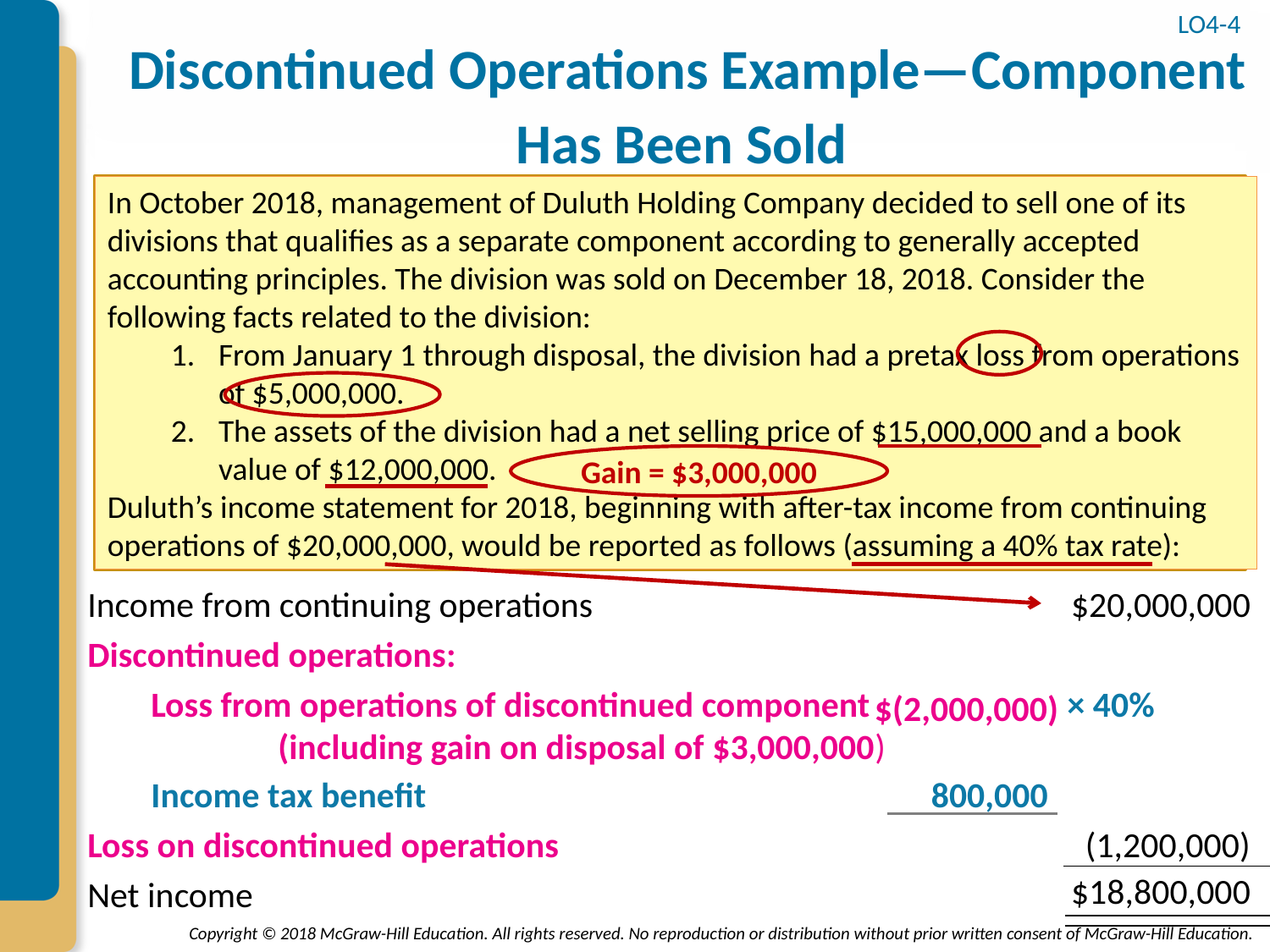

# Discontinued Operations Example—Component Has Been Sold
LO4-4

In October 2018, management of Duluth Holding Company decided to sell one of its divisions that qualifies as a separate component according to generally accepted accounting principles. The division was sold on December 18, 2018. Consider the following facts related to the division:
From January 1 through disposal, the division had a pretax loss from operations of $5,000,000.
The assets of the division had a net selling price of $15,000,000 and a book value of $12,000,000.
Duluth’s income statement for 2018, beginning with after-tax income from continuing operations of $20,000,000, would be reported as follows (assuming a 40% tax rate):

Gain = $3,000,000
Income from continuing operations
$20,000,000
Discontinued operations:
Loss from operations of discontinued component
	(including gain on disposal of $3,000,000)
× 40%
$(2,000,000)
Income tax benefit
800,000
Loss on discontinued operations
(1,200,000)
$18,800,000
Net income